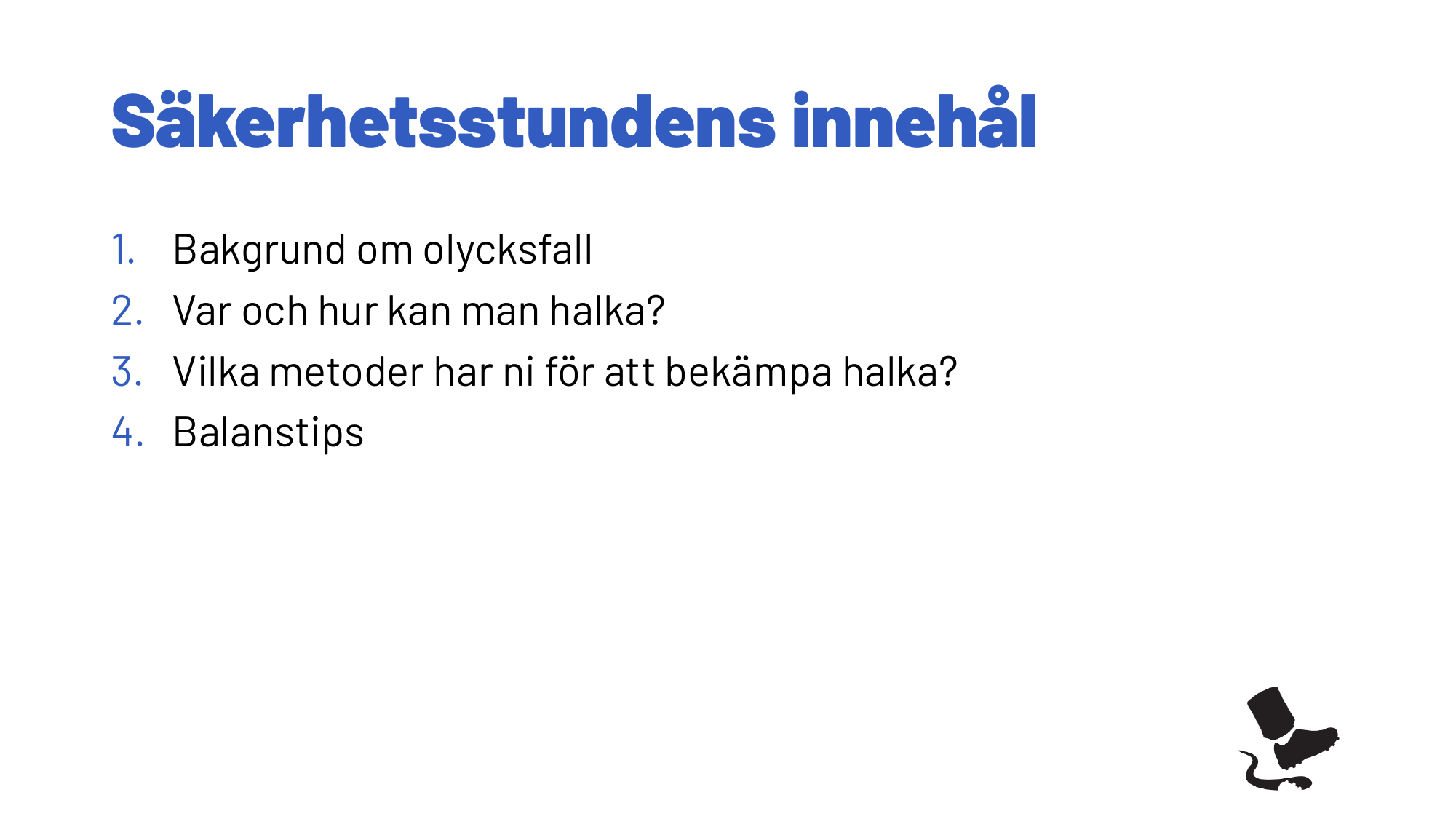

# Säkerhetsstundens innehål
Bakgrund om olycksfall
Var och hur kan man halka?
Vilka metoder har ni för att bekämpa halka?
Balanstips